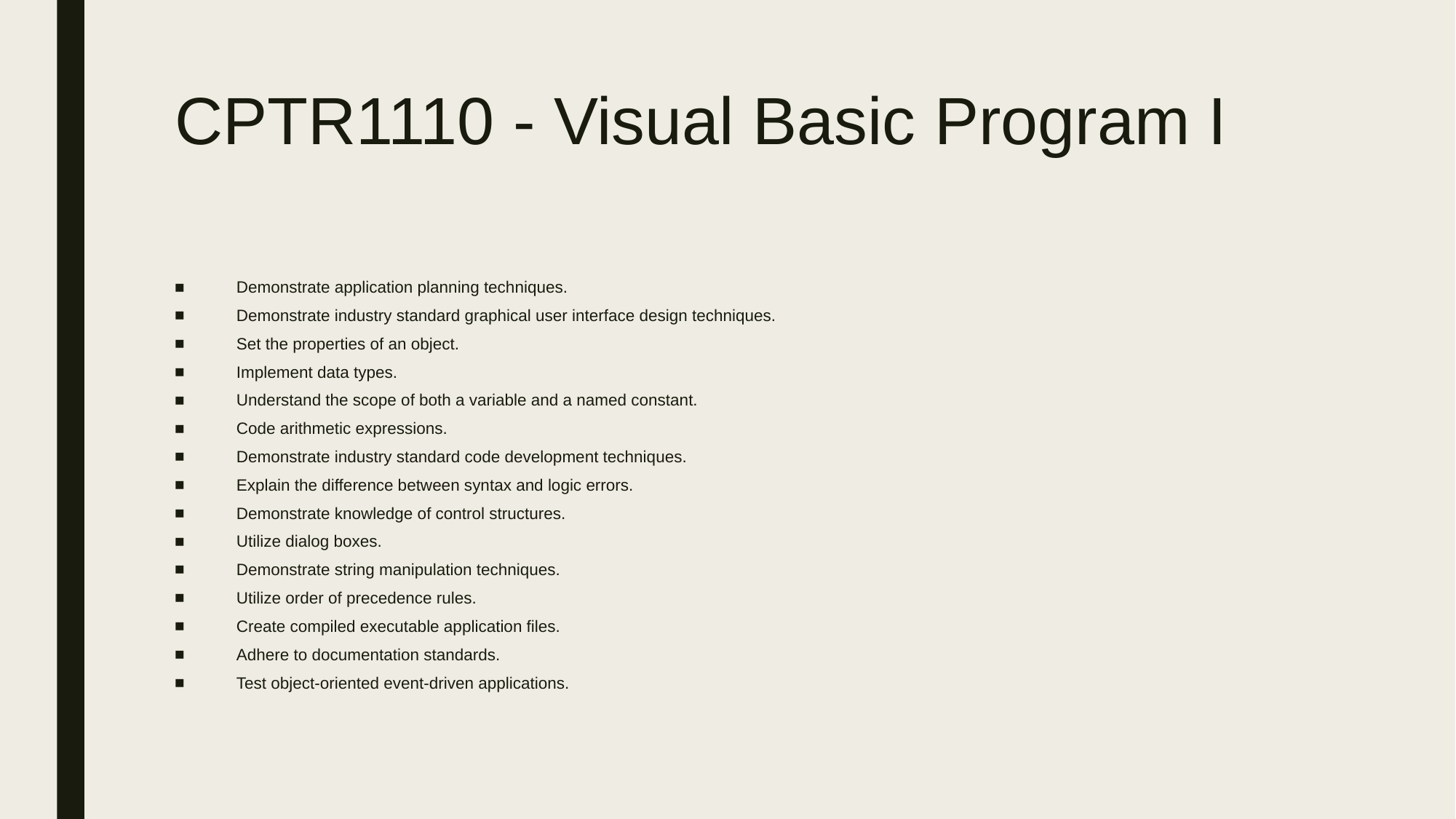

# CPTR1110 - Visual Basic Program I
Demonstrate application planning techniques.
Demonstrate industry standard graphical user interface design techniques.
Set the properties of an object.
Implement data types.
Understand the scope of both a variable and a named constant.
Code arithmetic expressions.
Demonstrate industry standard code development techniques.
Explain the difference between syntax and logic errors.
Demonstrate knowledge of control structures.
Utilize dialog boxes.
Demonstrate string manipulation techniques.
Utilize order of precedence rules.
Create compiled executable application files.
Adhere to documentation standards.
Test object-oriented event-driven applications.